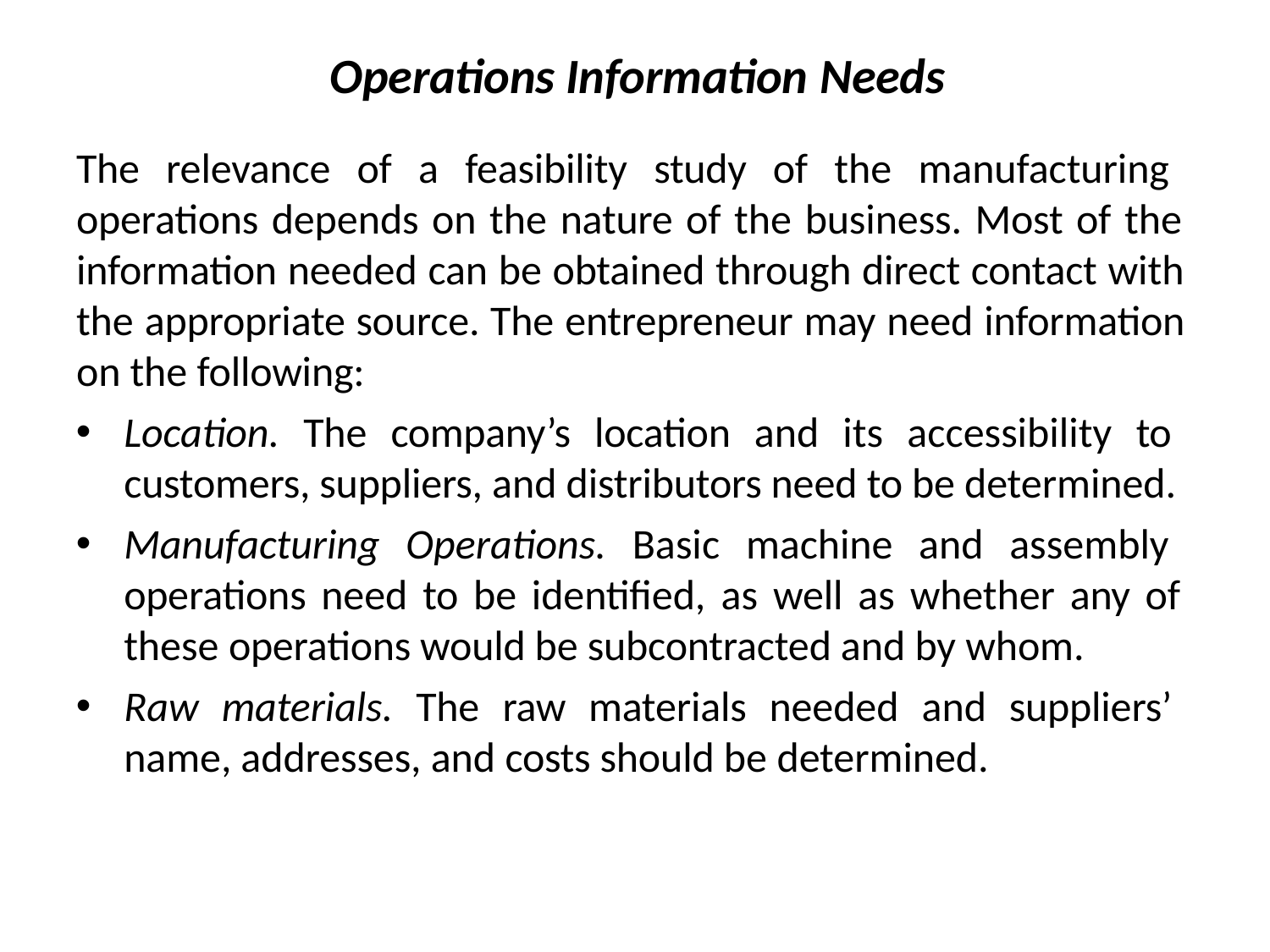

# Operations Information Needs
The relevance of a feasibility study of the manufacturing  operations depends on the nature of the business. Most of the  information needed can be obtained through direct contact with  the appropriate source. The entrepreneur may need information  on the following:
Location. The company’s location and its accessibility to  customers, suppliers, and distributors need to be determined.
Manufacturing Operations. Basic machine and assembly  operations need to be identified, as well as whether any of  these operations would be subcontracted and by whom.
Raw materials. The raw materials needed and suppliers’  name, addresses, and costs should be determined.